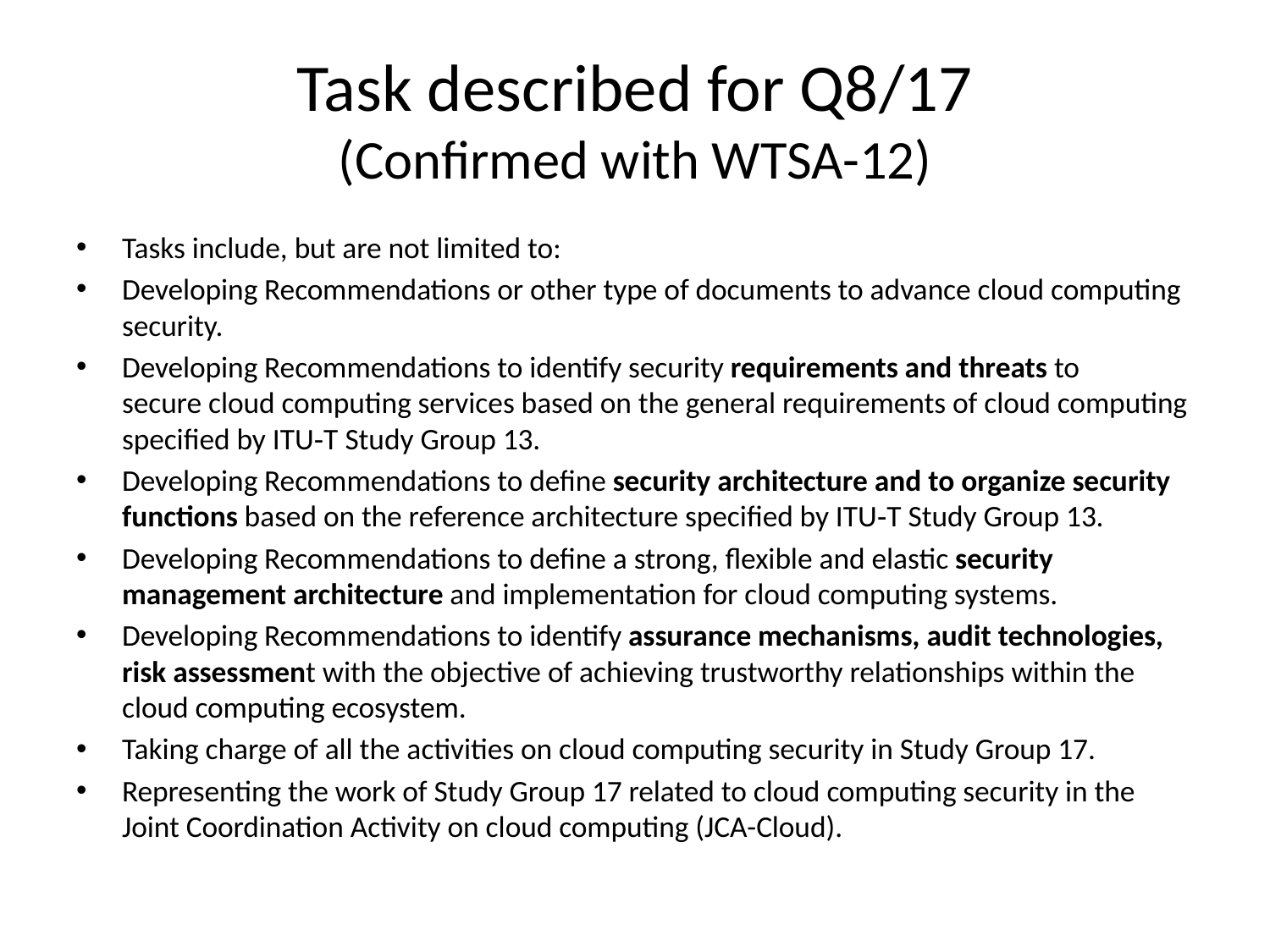

# Task described for Q8/17 (Confirmed with WTSA-12)
Tasks include, but are not limited to:
Developing Recommendations or other type of documents to advance cloud computing security.
Developing Recommendations to identify security requirements and threats to secure cloud computing services based on the general requirements of cloud computing specified by ITU‑T Study Group 13.
Developing Recommendations to define security architecture and to organize security functions based on the reference architecture specified by ITU‑T Study Group 13.
Developing Recommendations to define a strong, flexible and elastic security management architecture and implementation for cloud computing systems.
Developing Recommendations to identify assurance mechanisms, audit technologies, risk assessment with the objective of achieving trustworthy relationships within the cloud computing ecosystem.
Taking charge of all the activities on cloud computing security in Study Group 17.
Representing the work of Study Group 17 related to cloud computing security in the Joint Coordination Activity on cloud computing (JCA-Cloud).